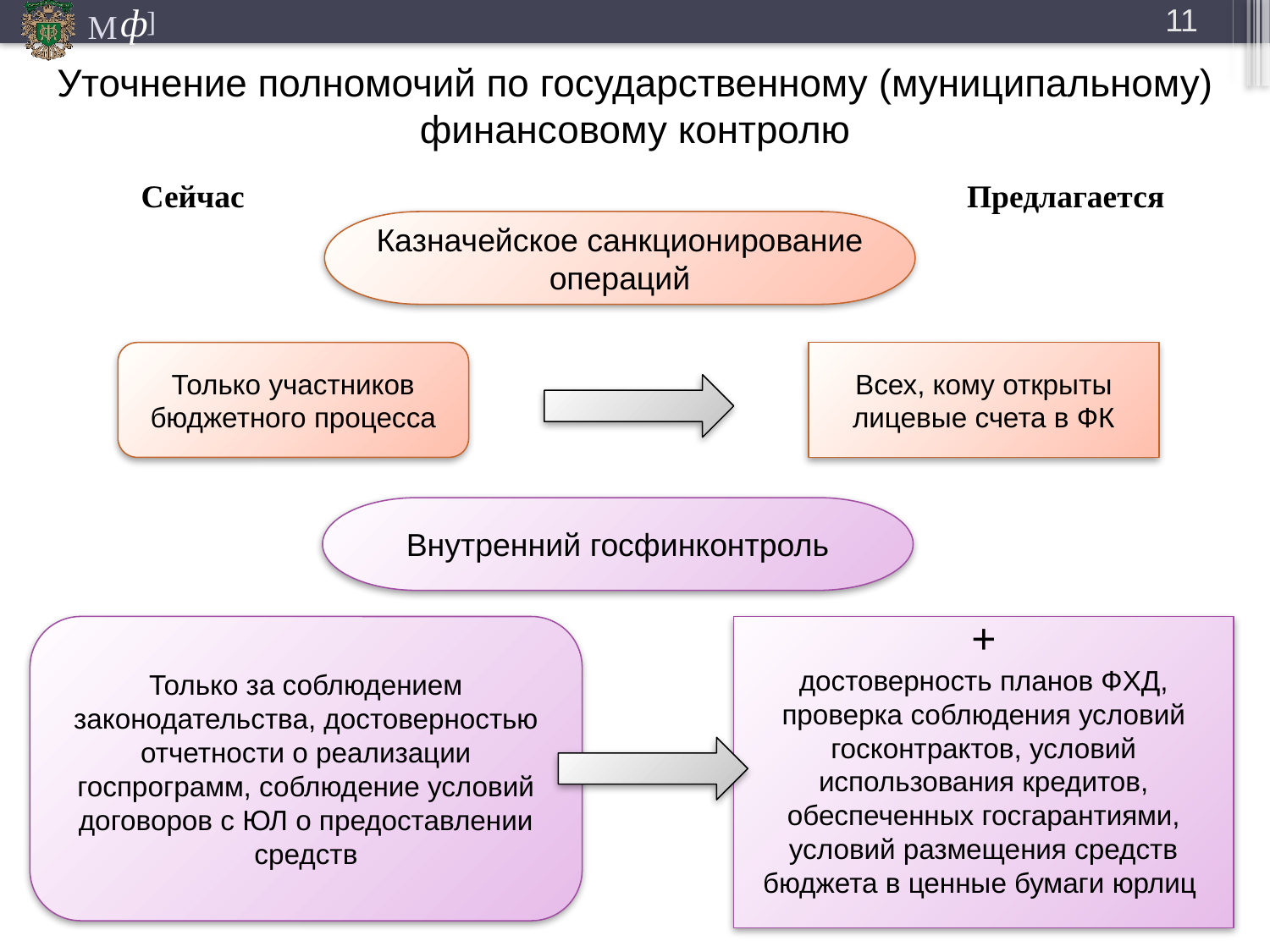

11
Уточнение полномочий по государственному (муниципальному) финансовому контролю
Сейчас
Предлагается
Казначейское санкционирование операций
Только участников бюджетного процесса
Всех, кому открыты лицевые счета в ФК

Внутренний госфинконтроль
Только за соблюдением законодательства, достоверностью отчетности о реализации госпрограмм, соблюдение условий договоров с ЮЛ о предоставлении средств
+
достоверность планов ФХД, проверка соблюдения условий госконтрактов, условий использования кредитов, обеспеченных госгарантиями, условий размещения средств бюджета в ценные бумаги юрлиц